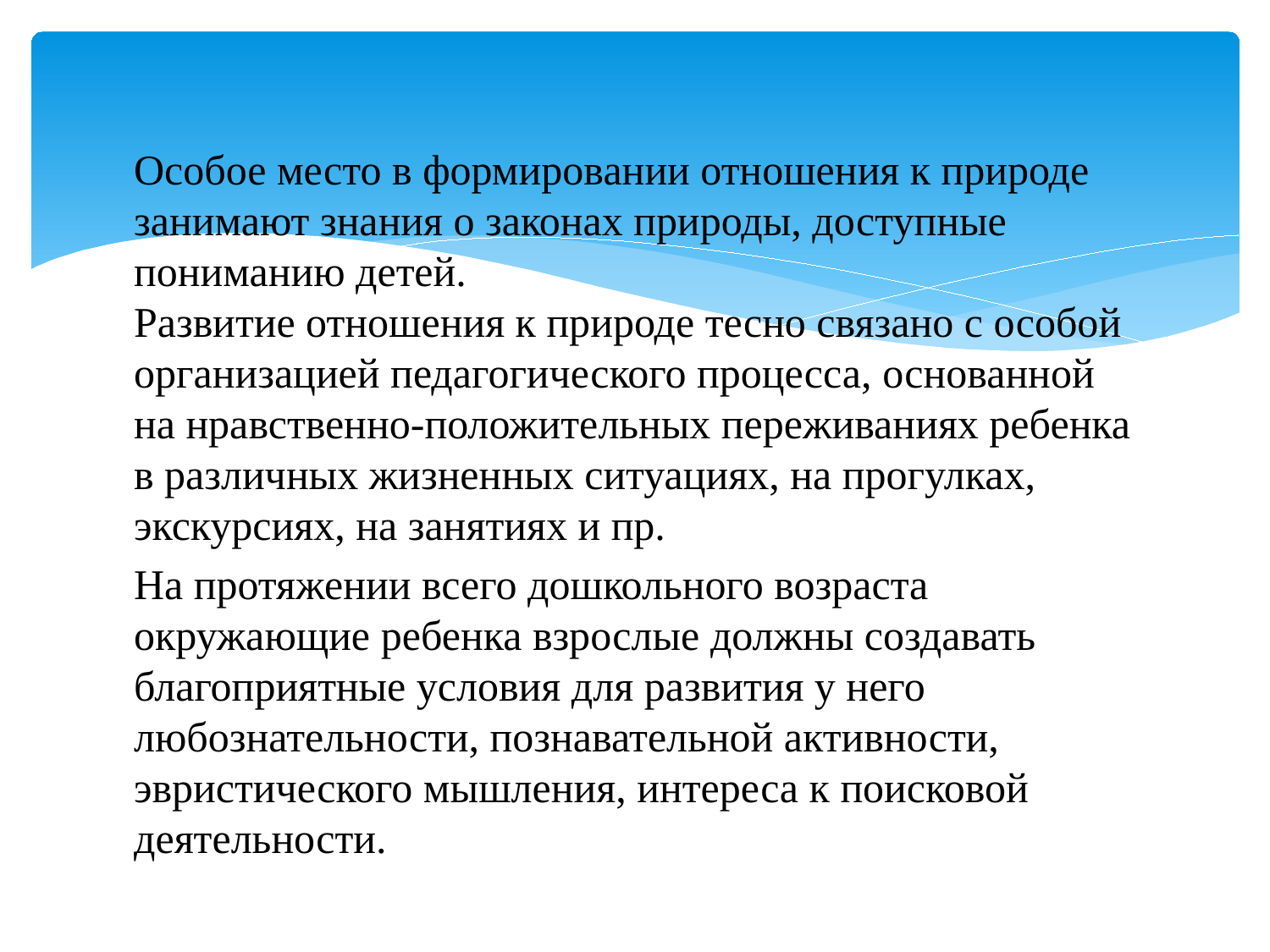

Особое место в формировании отношения к природе занимают знания о законах природы, доступные пониманию детей.
Развитие отношения к природе тесно связано с особой организацией педагогического процесса, основанной на нравственно-положительных переживаниях ребенка в различных жизненных ситуациях, на прогулках, экскурсиях, на занятиях и пр.
На протяжении всего дошкольного возраста окружающие ребенка взрослые должны создавать благоприятные условия для развития у него любознательности, познавательной активности, эвристического мышления, интереса к поисковой деятельности.